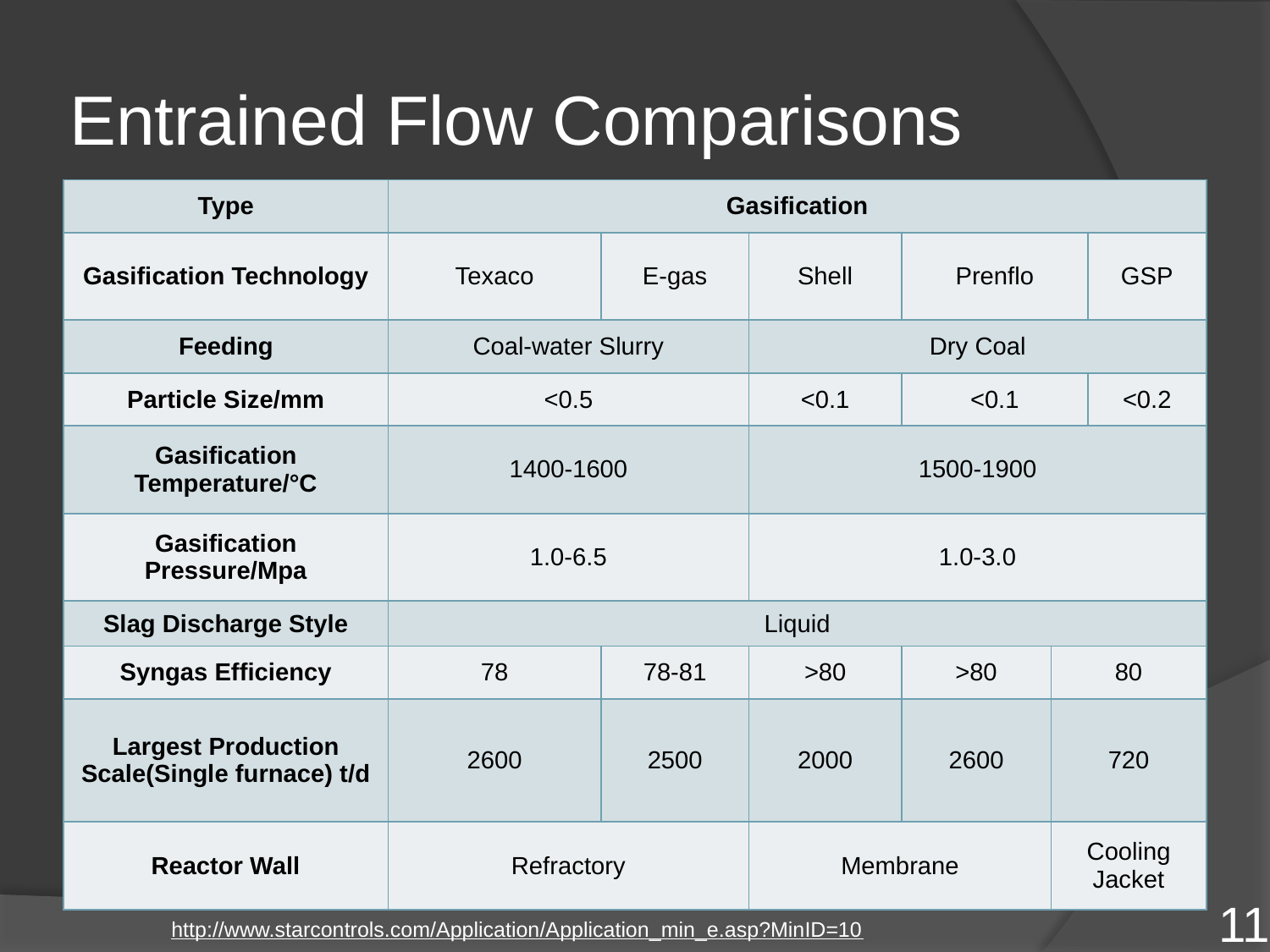

# Entrained Flow Comparisons
| Type | Gasification |  |  |  |  |  |
| --- | --- | --- | --- | --- | --- | --- |
| Gasification Technology | Texaco | E-gas | Shell | Prenflo |  | GSP |
| Feeding | Coal-water Slurry |  | Dry Coal |  |  |  |
| Particle Size/mm | <0.5 |  | <0.1 | <0.1 |  | <0.2 |
| Gasification Temperature/°C | 1400-1600 |  | 1500-1900 |  |  |  |
| Gasification Pressure/Mpa | 1.0-6.5 |  | 1.0-3.0 |  |  |  |
| Slag Discharge Style | Liquid |  |  |  |  |  |
| Syngas Efficiency | 78 | 78-81 | >80 | >80 | 80 |  |
| Largest Production Scale(Single furnace) t/d | 2600 | 2500 | 2000 | 2600 | 720 |  |
| Reactor Wall | Refractory |  | Membrane |  | Cooling Jacket |  |
11
http://www.starcontrols.com/Application/Application_min_e.asp?MinID=10